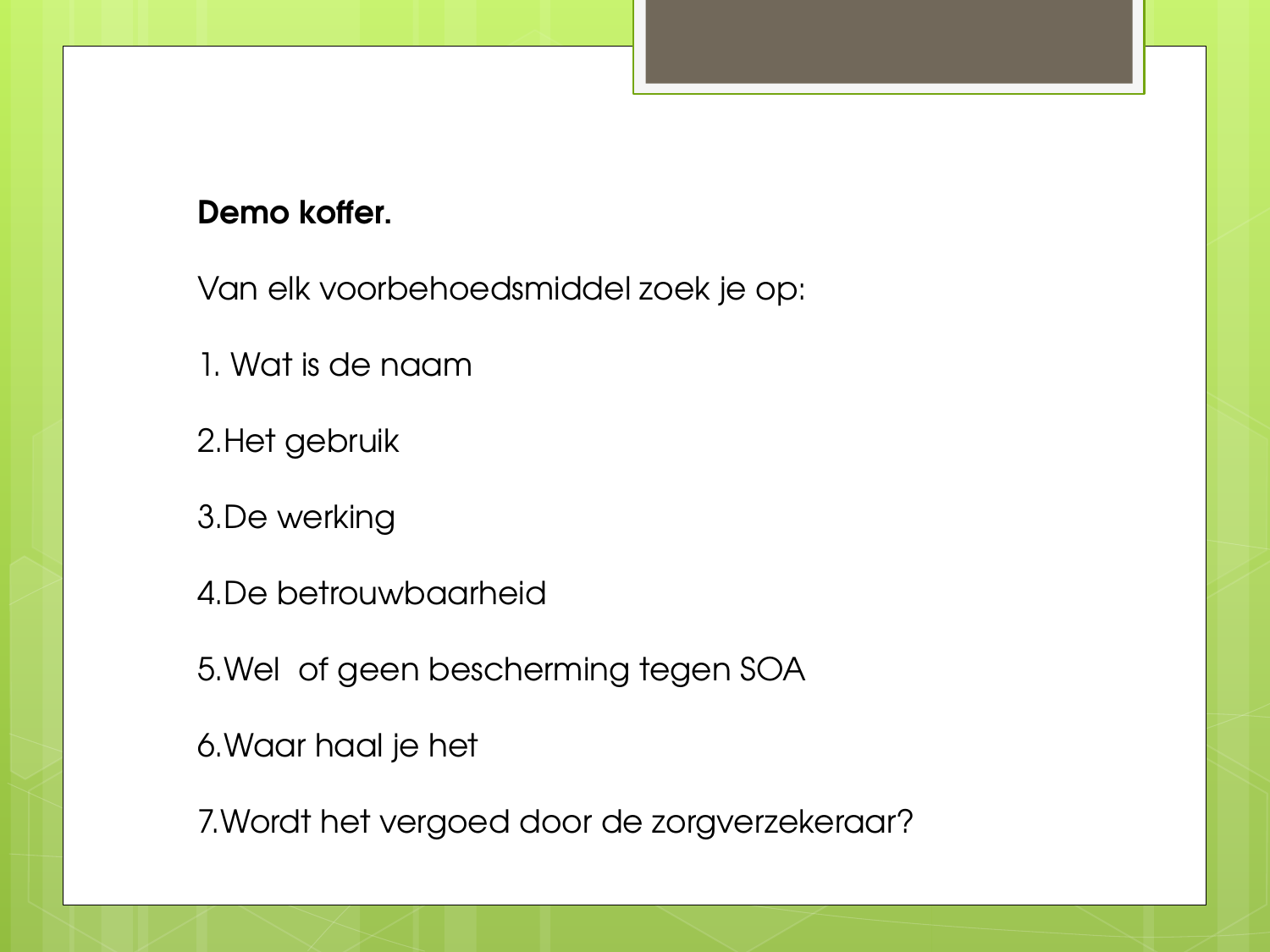

Demo koffer.

Van elk voorbehoedsmiddel zoek je op:

1. Wat is de naam

2.Het gebruik

3.De werking

4.De betrouwbaarheid

5.Wel  of geen bescherming tegen SOA

6.Waar haal je het

7.Wordt het vergoed door de zorgverzekeraar?